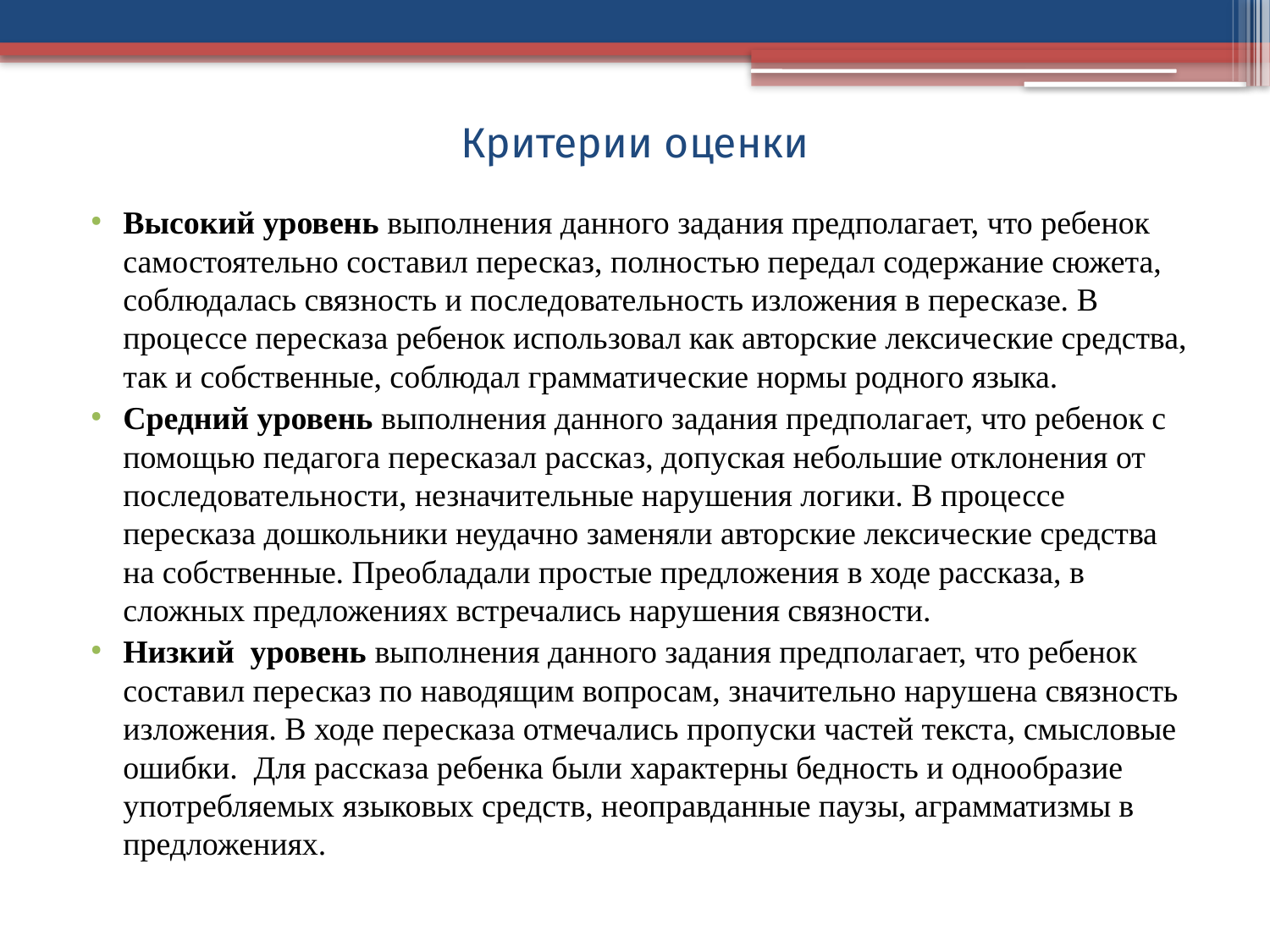

# Критерии оценки
Высокий уровень выполнения данного задания предполагает, что ребенок самостоятельно составил пересказ, полностью передал содержание сюжета, соблюдалась связность и последовательность изложения в пересказе. В процессе пересказа ребенок использовал как авторские лексические средства, так и собственные, соблюдал грамматические нормы родного языка.
Средний уровень выполнения данного задания предполагает, что ребенок с помощью педагога пересказал рассказ, допуская небольшие отклонения от последовательности, незначительные нарушения логики. В процессе пересказа дошкольники неудачно заменяли авторские лексические средства на собственные. Преобладали простые предложения в ходе рассказа, в сложных предложениях встречались нарушения связности.
Низкий  уровень выполнения данного задания предполагает, что ребенок составил пересказ по наводящим вопросам, значительно нарушена связность изложения. В ходе пересказа отмечались пропуски частей текста, смысловые ошибки.  Для рассказа ребенка были характерны бедность и однообразие употребляемых языковых средств, неоправданные паузы, аграмматизмы в предложениях.